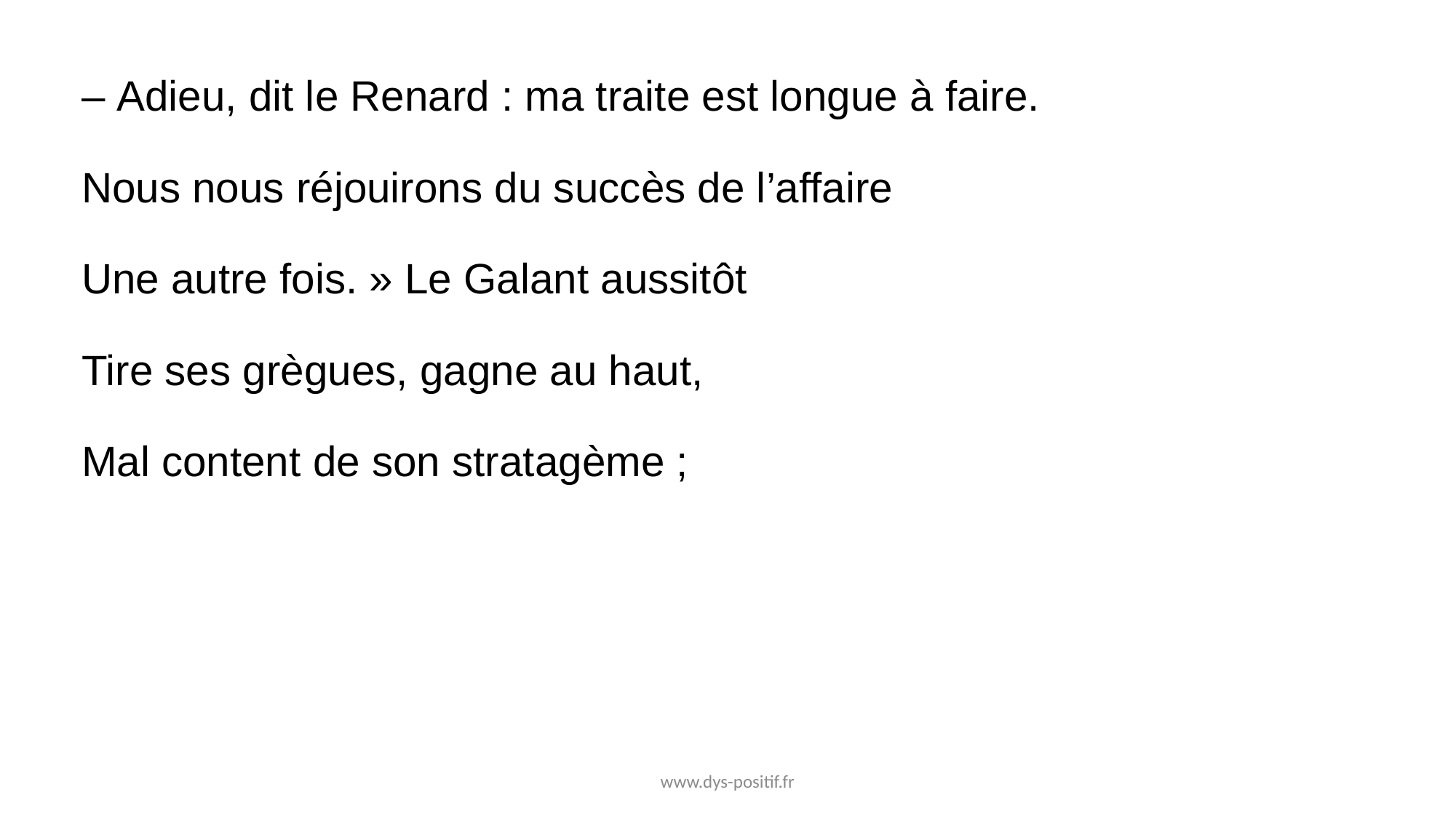

– Adieu, dit le Renard : ma traite est longue à faire.
Nous nous réjouirons du succès de l’affaire
Une autre fois. » Le Galant aussitôt
Tire ses grègues, gagne au haut,
Mal content de son stratagème ;

www.dys-positif.fr